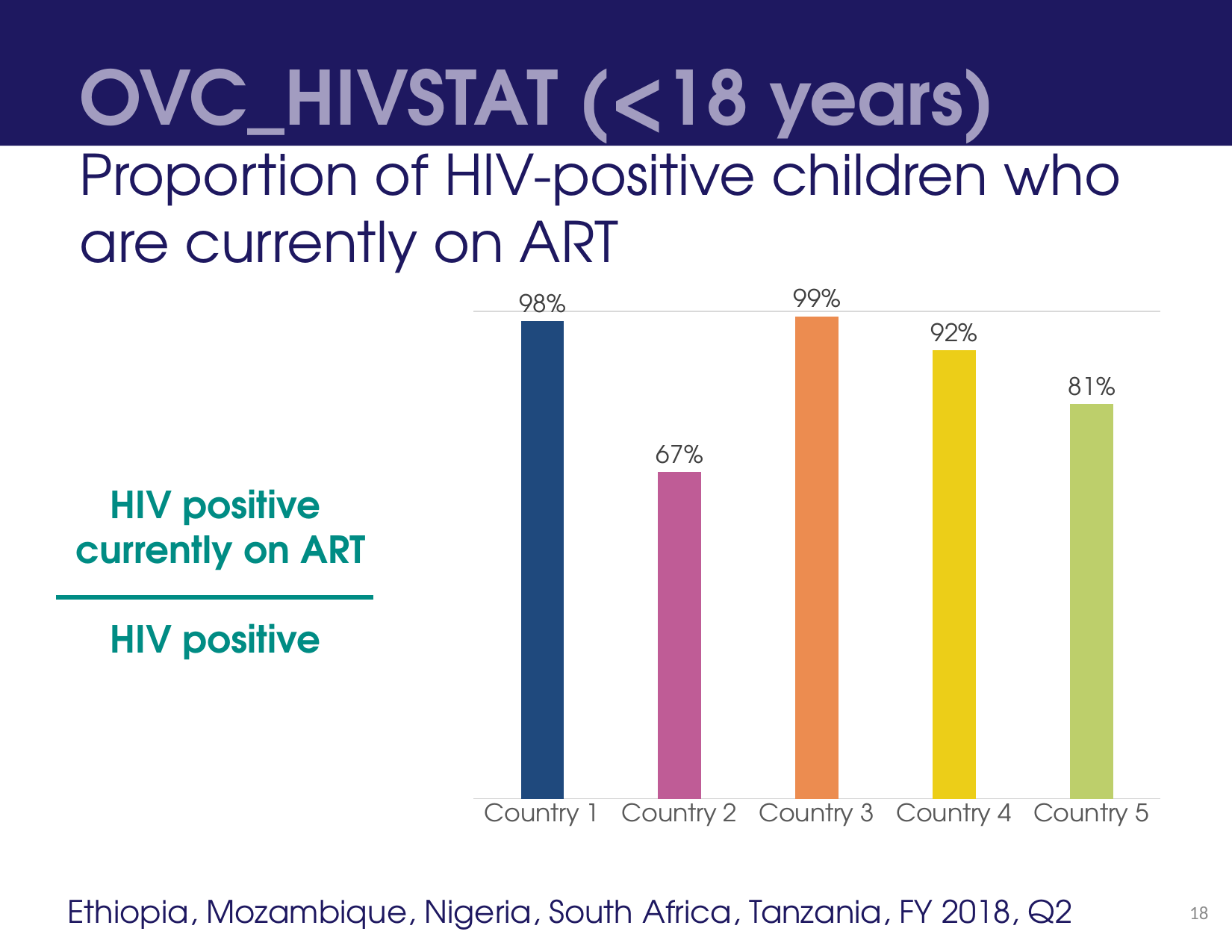

# OVC_HIVSTAT (<18 years)
Proportion of HIV-positive children who are currently on ART

### Chart

| Category |  |
|---|---|
| Country 1 | 0.98 |
| Country 2 | 0.67 |
| Country 3 | 0.99 |
| Country 4 | 0.92 |
| Country 5 | 0.81 |
HIV positive
currently on ART

HIV positive

Ethiopia, Mozambique, Nigeria, South Africa, Tanzania, FY 2018, Q2
18